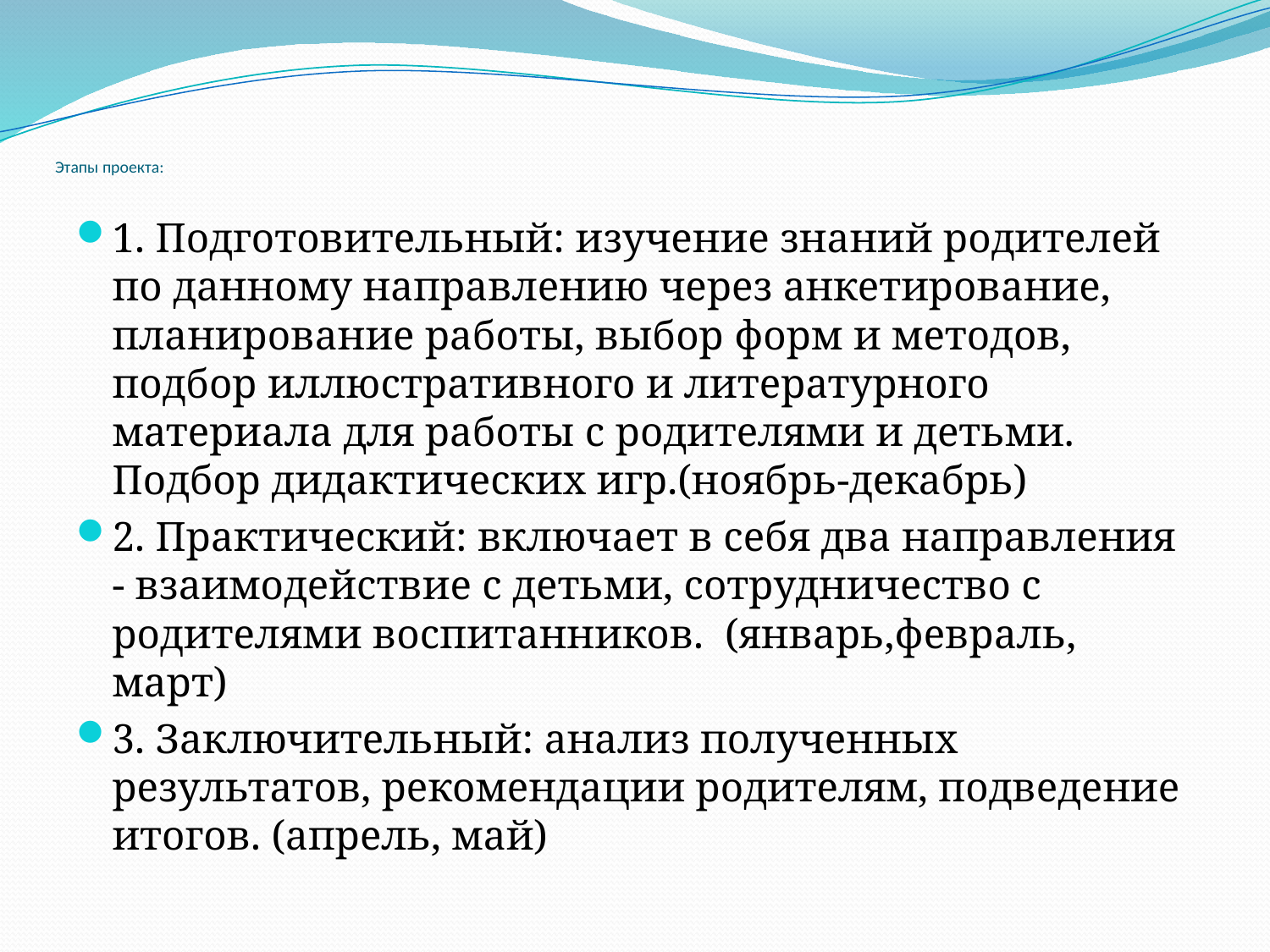

# Этапы проекта:
1. Подготовительный: изучение знаний родителей по данному направлению через анкетирование, планирование работы, выбор форм и методов, подбор иллюстративного и литературного материала для работы с родителями и детьми. Подбор дидактических игр.(ноябрь-декабрь)
2. Практический: включает в себя два направления - взаимодействие с детьми, сотрудничество с родителями воспитанников.  (январь,февраль, март)
3. Заключительный: анализ полученных результатов, рекомендации родителям, подведение итогов. (апрель, май)